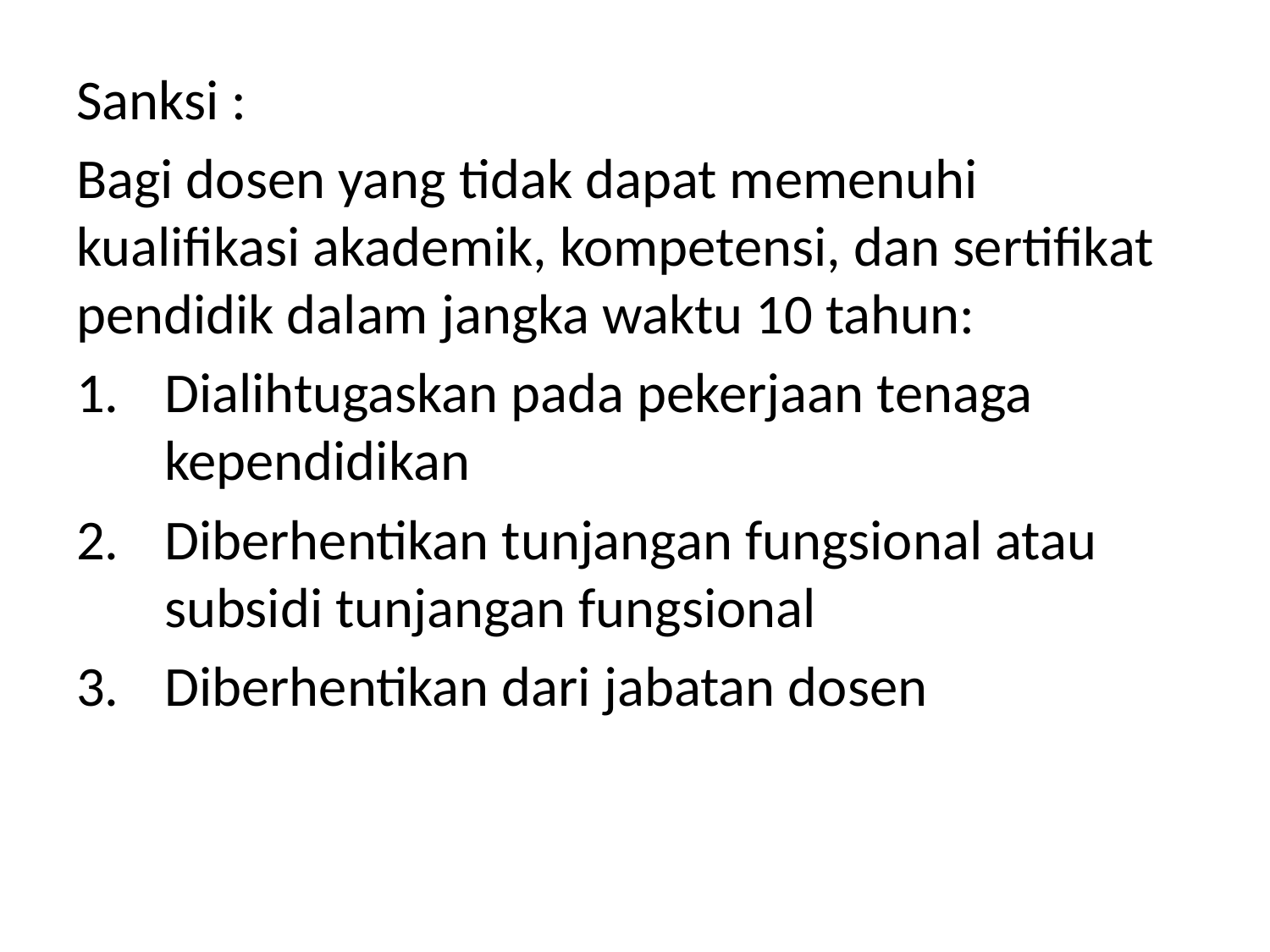

Sanksi :
Bagi dosen yang tidak dapat memenuhi kualifikasi akademik, kompetensi, dan sertifikat pendidik dalam jangka waktu 10 tahun:
Dialihtugaskan pada pekerjaan tenaga kependidikan
Diberhentikan tunjangan fungsional atau subsidi tunjangan fungsional
Diberhentikan dari jabatan dosen